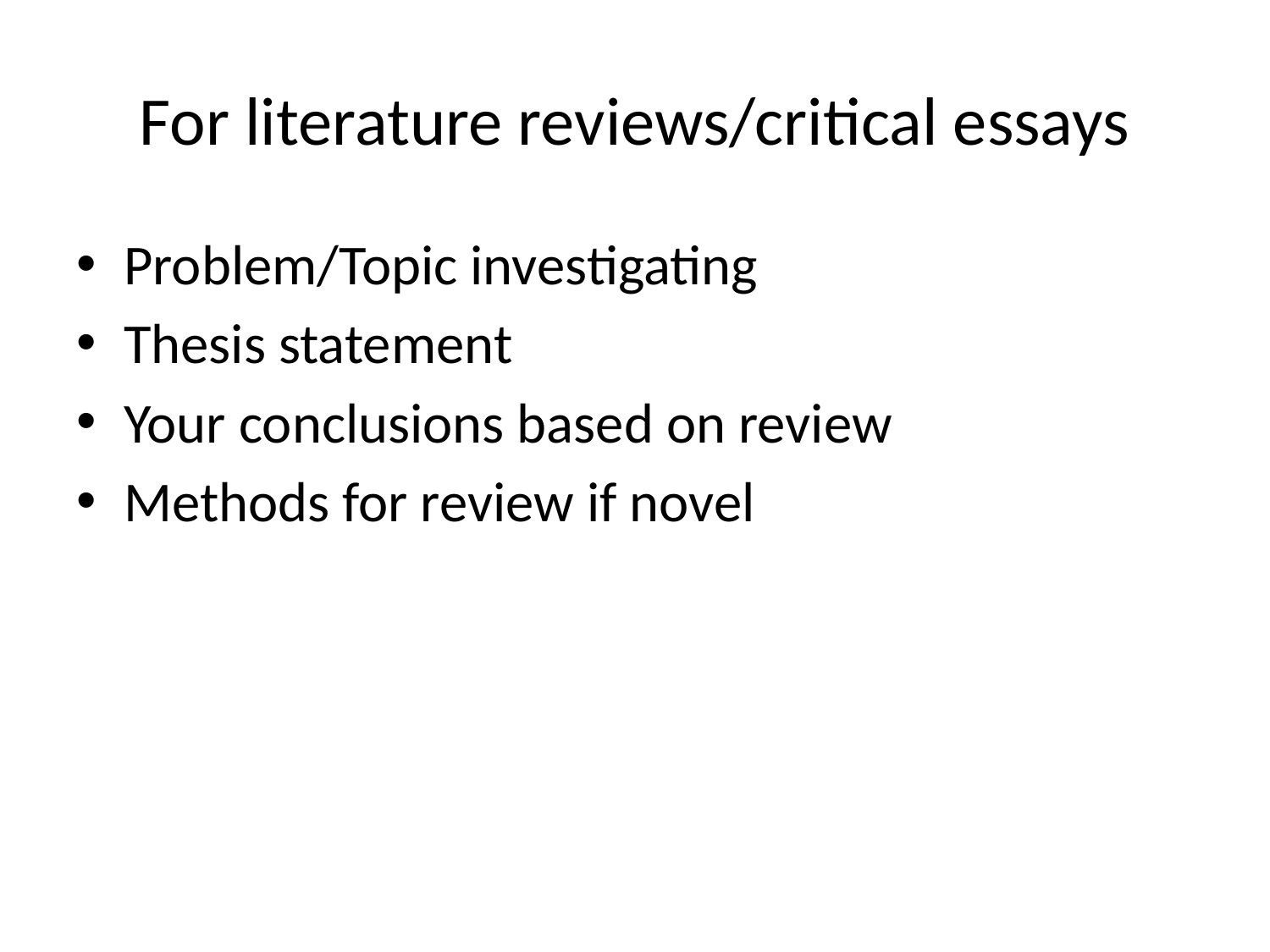

# For literature reviews/critical essays
Problem/Topic investigating
Thesis statement
Your conclusions based on review
Methods for review if novel